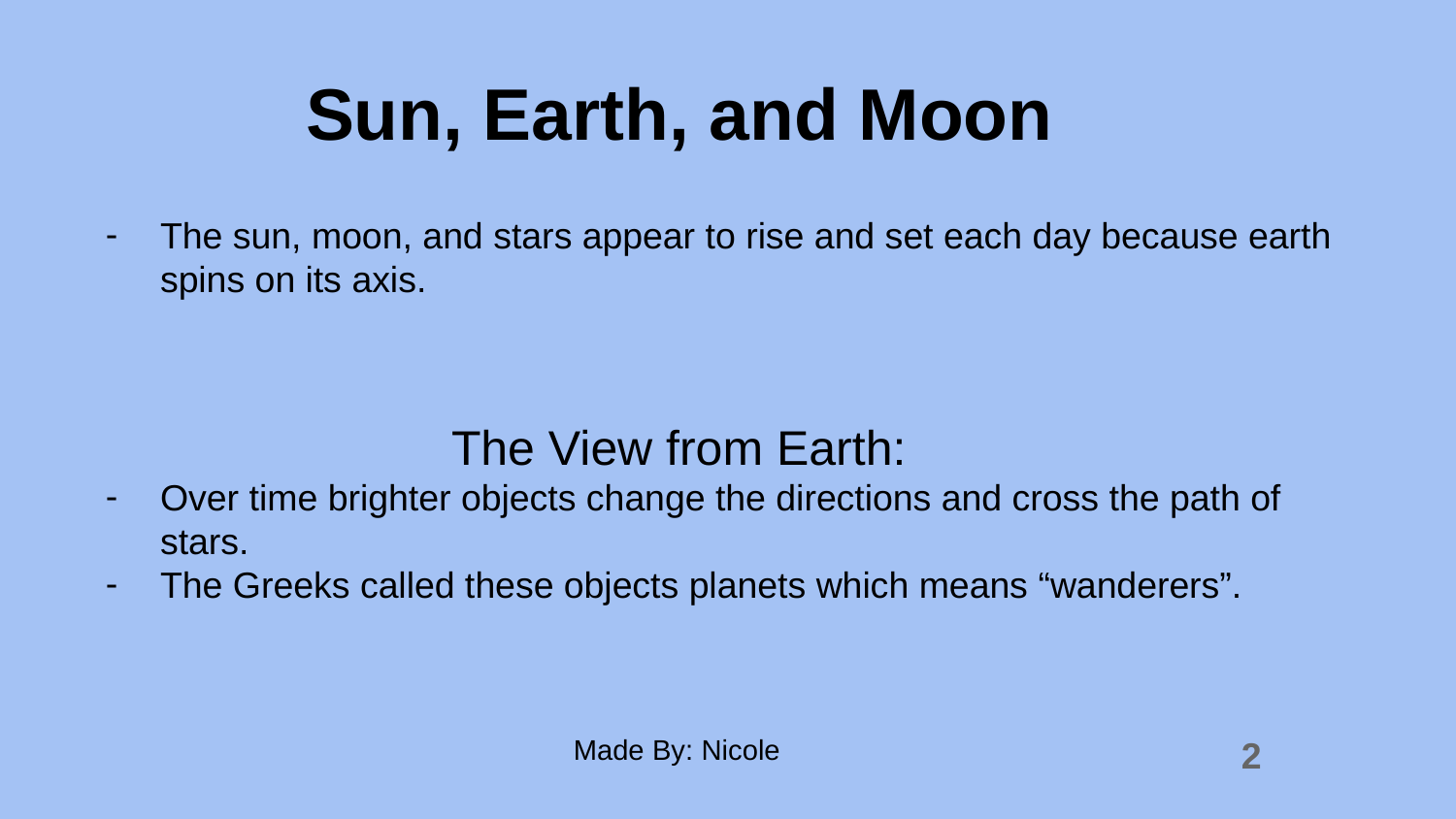

# Sun, Earth, and Moon
The sun, moon, and stars appear to rise and set each day because earth spins on its axis.

The View from Earth:
Over time brighter objects change the directions and cross the path of stars.
The Greeks called these objects planets which means “wanderers”.

Made By: Nicole
2